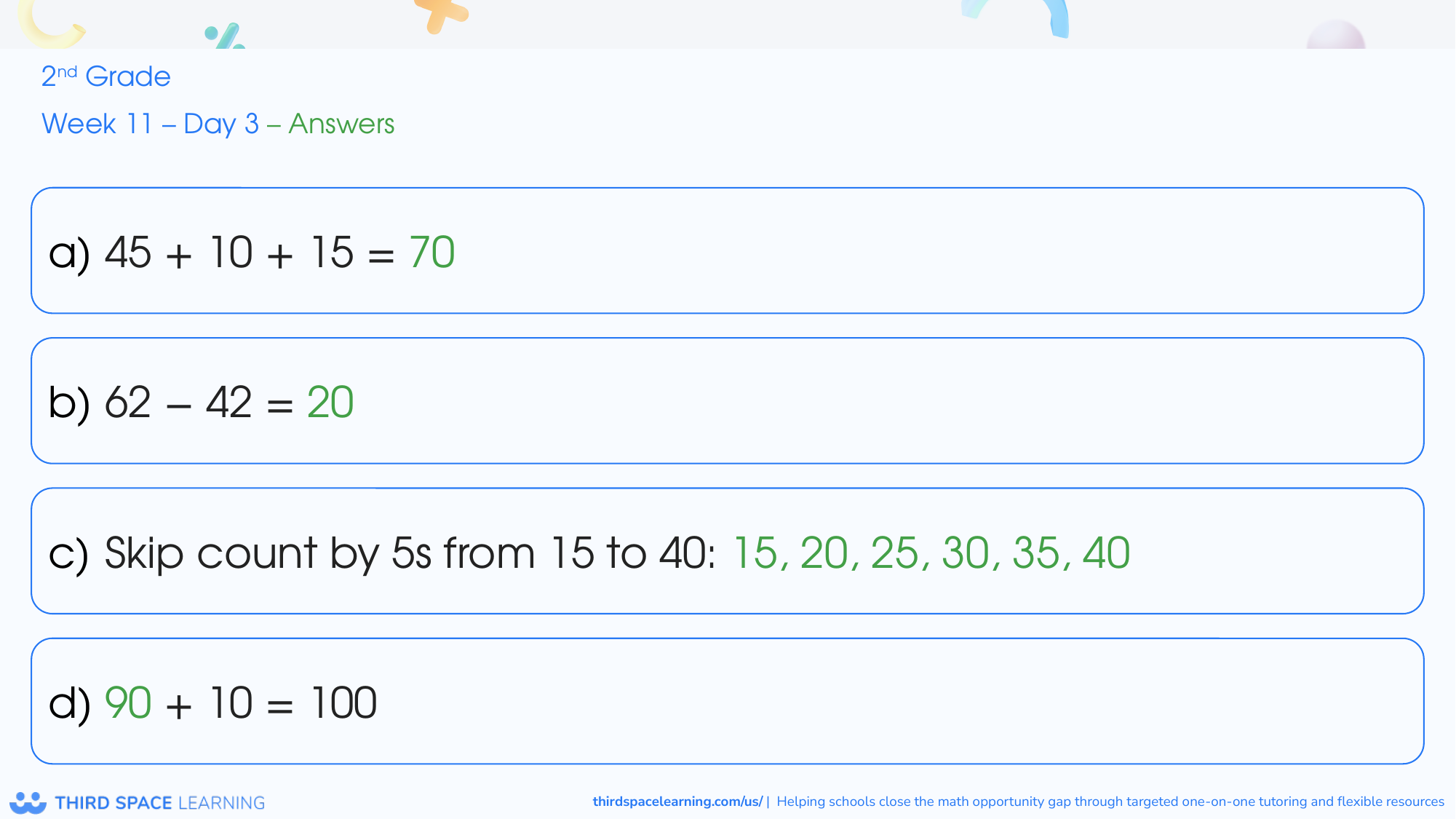

2nd Grade
Week 11 – Day 3 – Answers
45 + 10 + 15 = 70
62 − 42 = 20
Skip count by 5s from 15 to 40: 15, 20, 25, 30, 35, 40
90 + 10 = 100